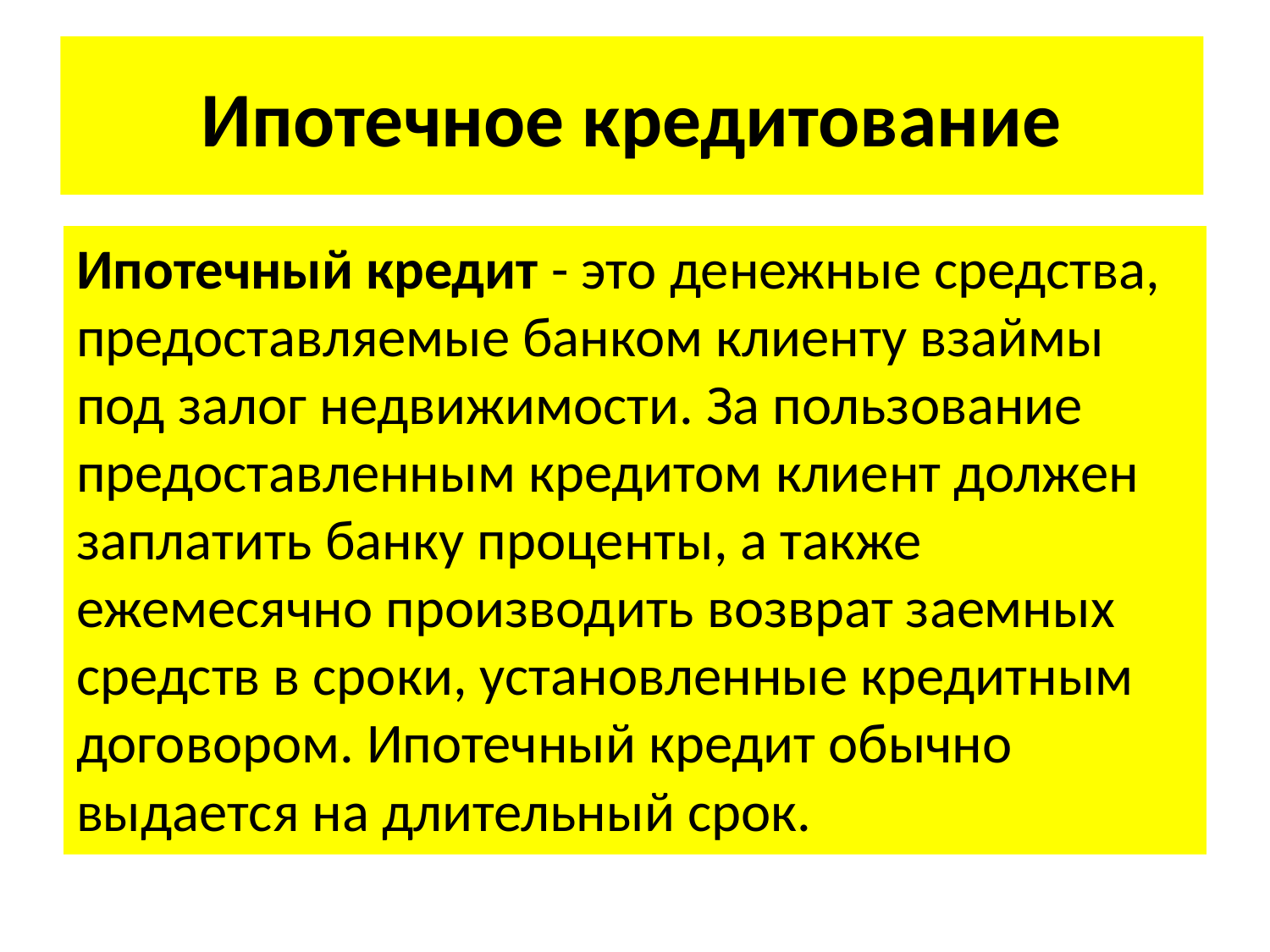

# Ипотечное кредитование
Ипотечный кредит - это денежные средства, предоставляемые банком клиенту взаймы под залог недвижимости. За пользование предоставленным кредитом клиент должен заплатить банку проценты, а также ежемесячно производить возврат заемных средств в сроки, установленные кредитным договором. Ипотечный кредит обычно выдается на длительный срок.